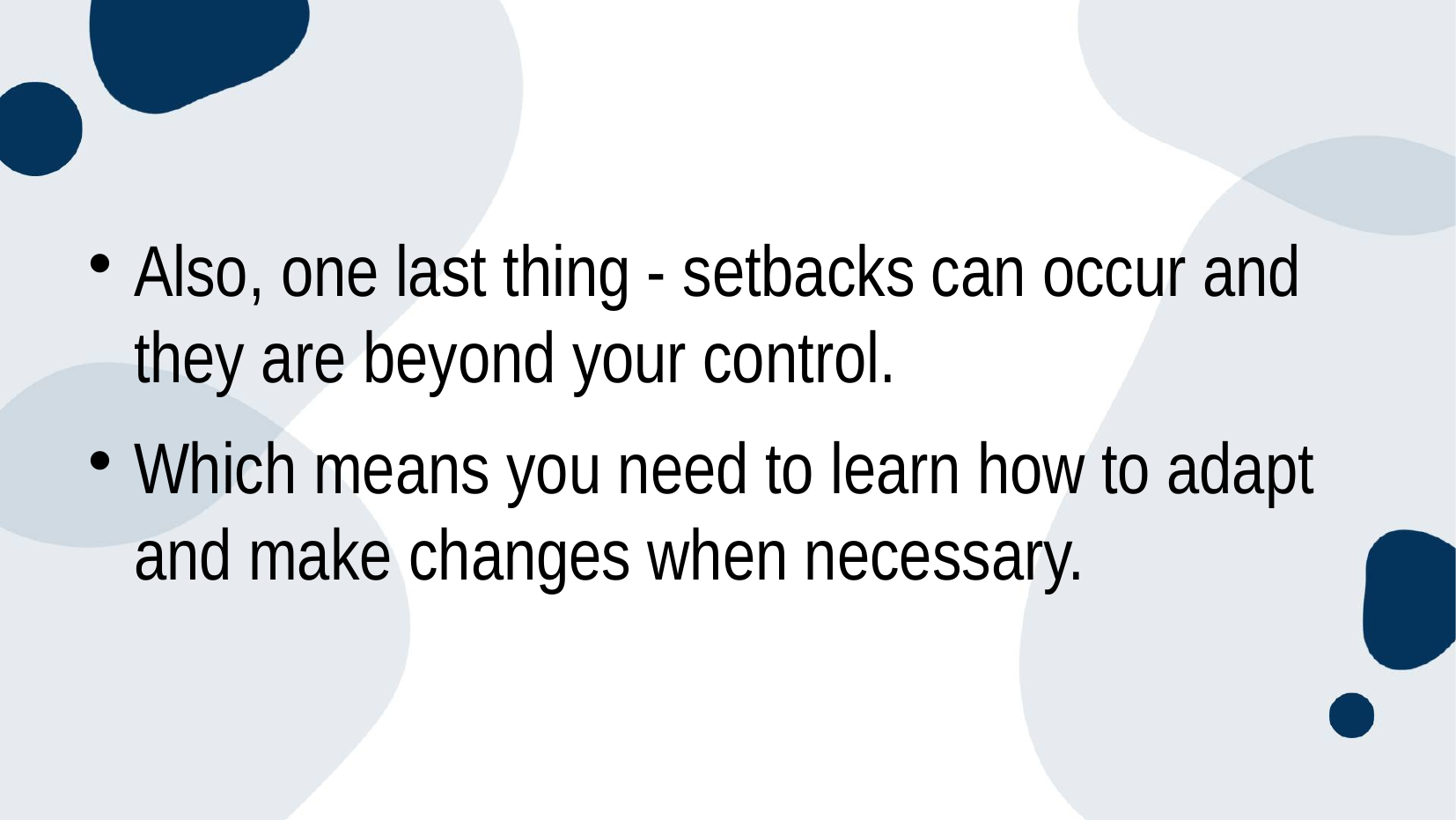

#
Also, one last thing - setbacks can occur and they are beyond your control.
Which means you need to learn how to adapt and make changes when necessary.